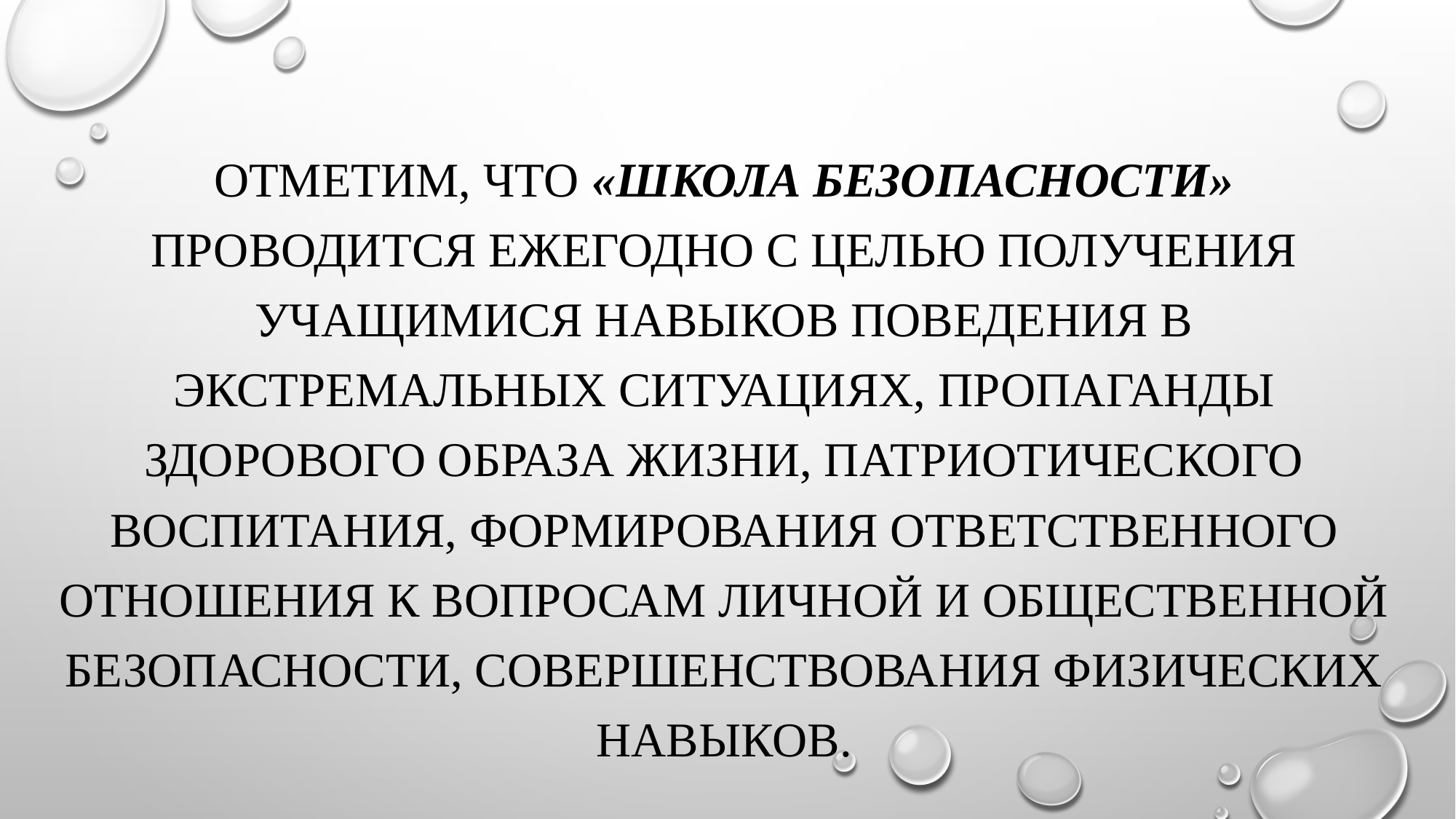

Отметим, что «Школа безопасности» проводится ежегодно с целью получения учащимися навыков поведения в экстремальных ситуациях, пропаганды здорового образа жизни, патриотического воспитания, формирования ответственного отношения к вопросам личной и общественной безопасности, совершенствования физических навыков.